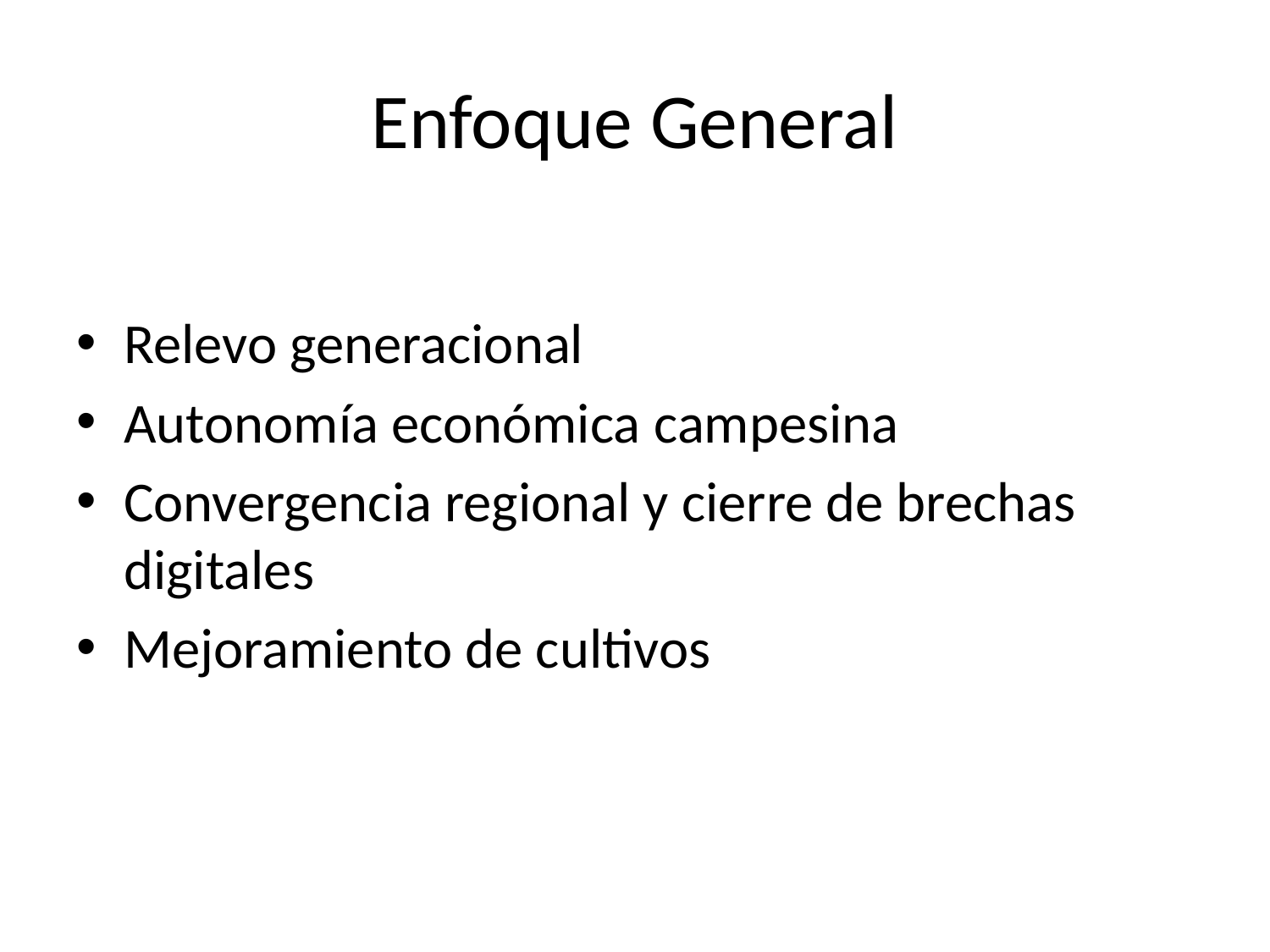

# Enfoque General

Relevo generacional
Autonomía económica campesina
Convergencia regional y cierre de brechas digitales
Mejoramiento de cultivos